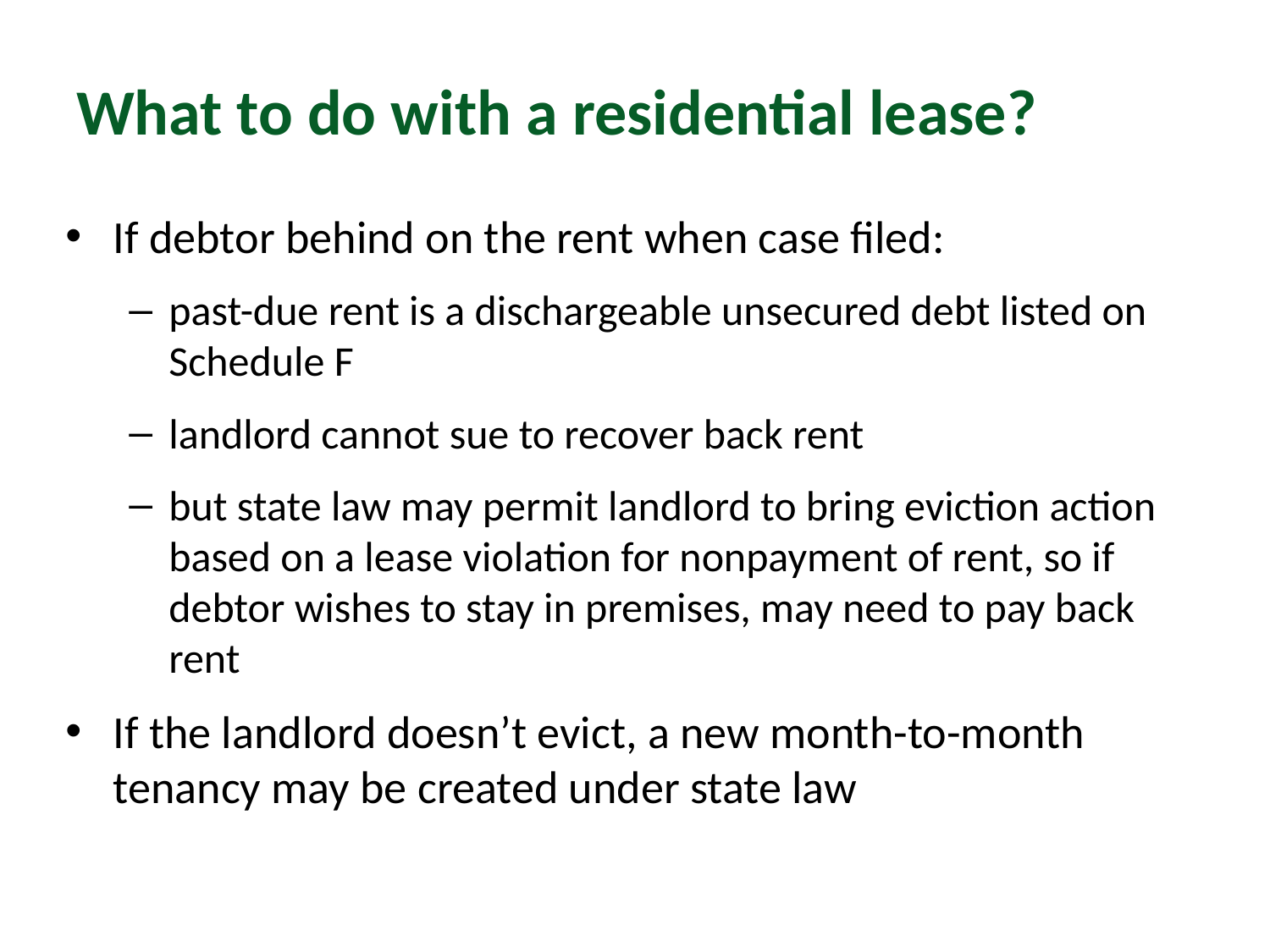

# What to do with a residential lease?
If debtor behind on the rent when case filed:
past-due rent is a dischargeable unsecured debt listed on Schedule F
landlord cannot sue to recover back rent
but state law may permit landlord to bring eviction action based on a lease violation for nonpayment of rent, so if debtor wishes to stay in premises, may need to pay back rent
If the landlord doesn’t evict, a new month-to-month tenancy may be created under state law